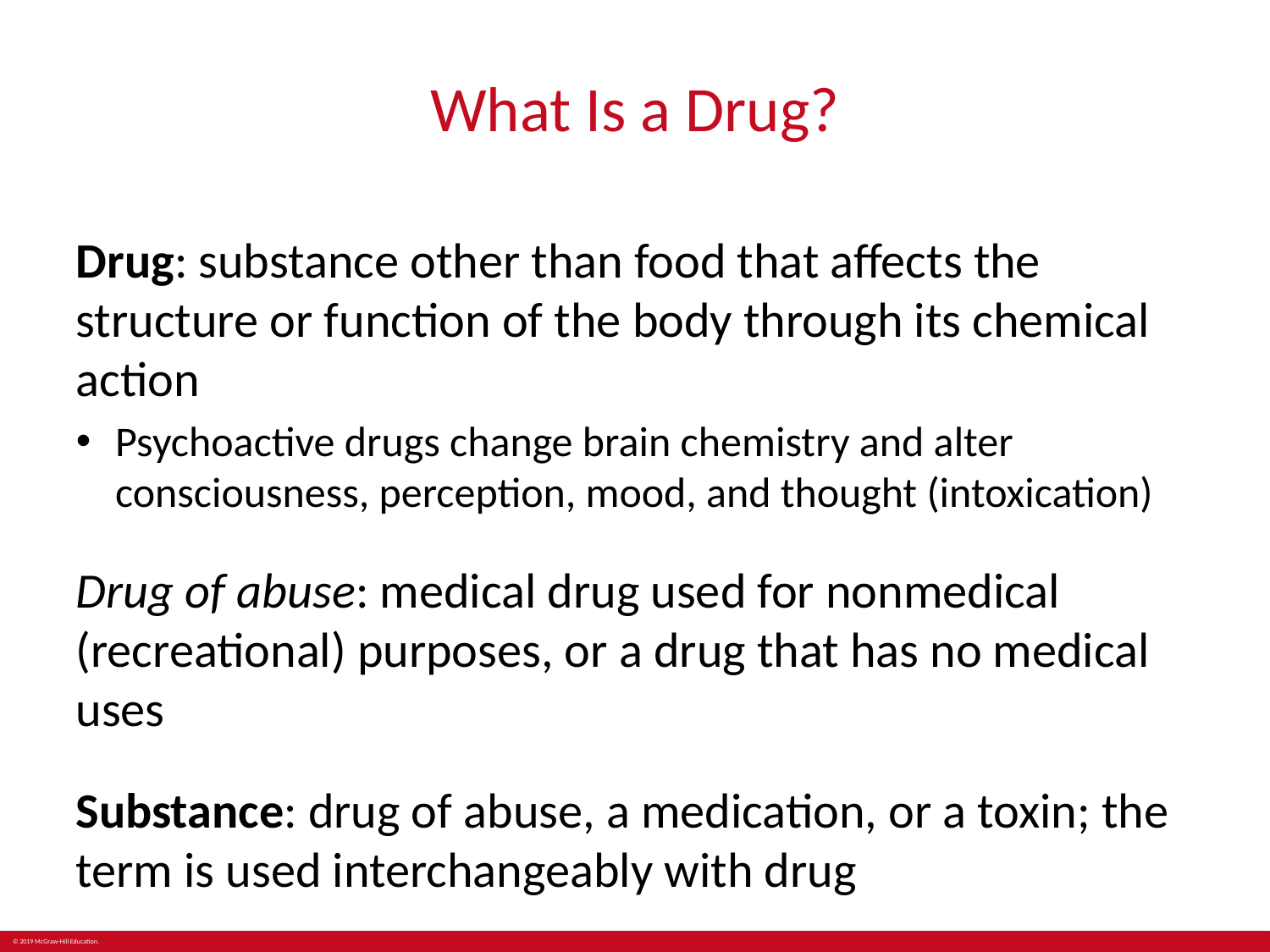

# What Is a Drug?
Drug: substance other than food that affects the structure or function of the body through its chemical action
Psychoactive drugs change brain chemistry and alter consciousness, perception, mood, and thought (intoxication)
Drug of abuse: medical drug used for nonmedical (recreational) purposes, or a drug that has no medical uses
Substance: drug of abuse, a medication, or a toxin; the term is used interchangeably with drug